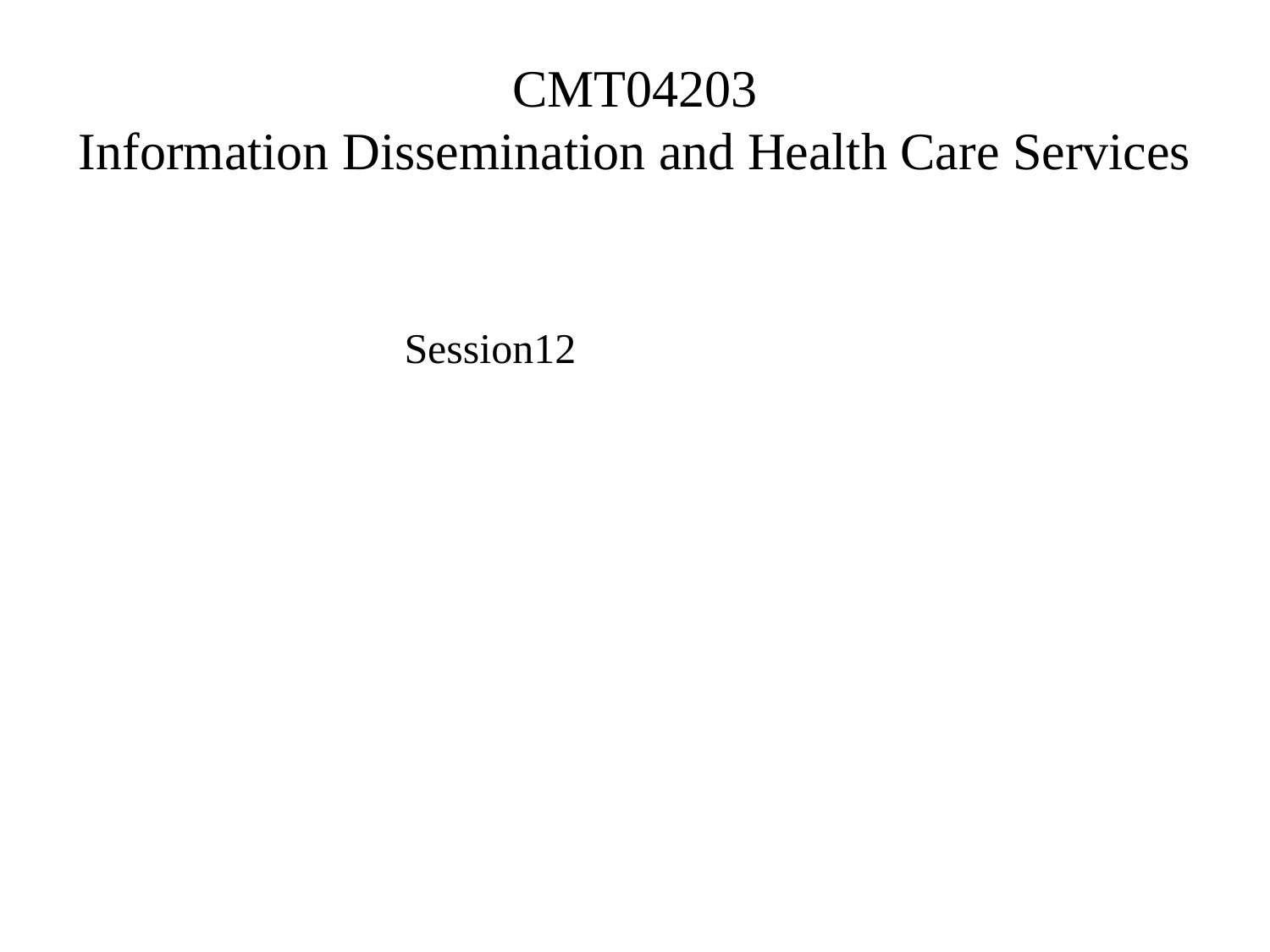

# CMT04203 Information Dissemination and Health Care Services

                          Session12